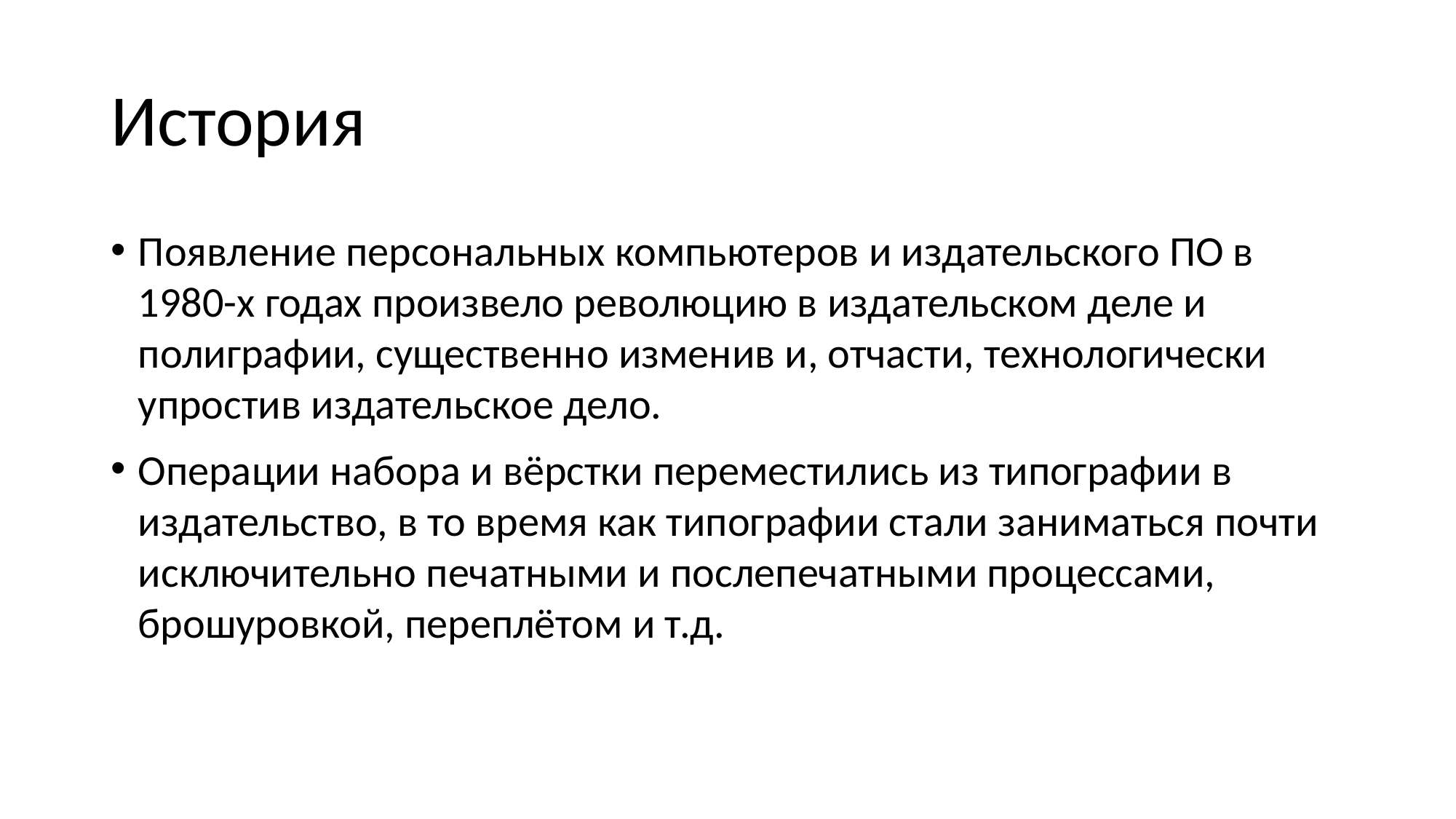

# История
Появление персональных компьютеров и издательского ПО в 1980-х годах произвело революцию в издательском деле и полиграфии, существенно изменив и, отчасти, технологически упростив издательское дело.
Операции набора и вёрстки переместились из типографии в издательство, в то время как типографии стали заниматься почти исключительно печатными и послепечатными процессами, брошуровкой, переплётом и т.д.